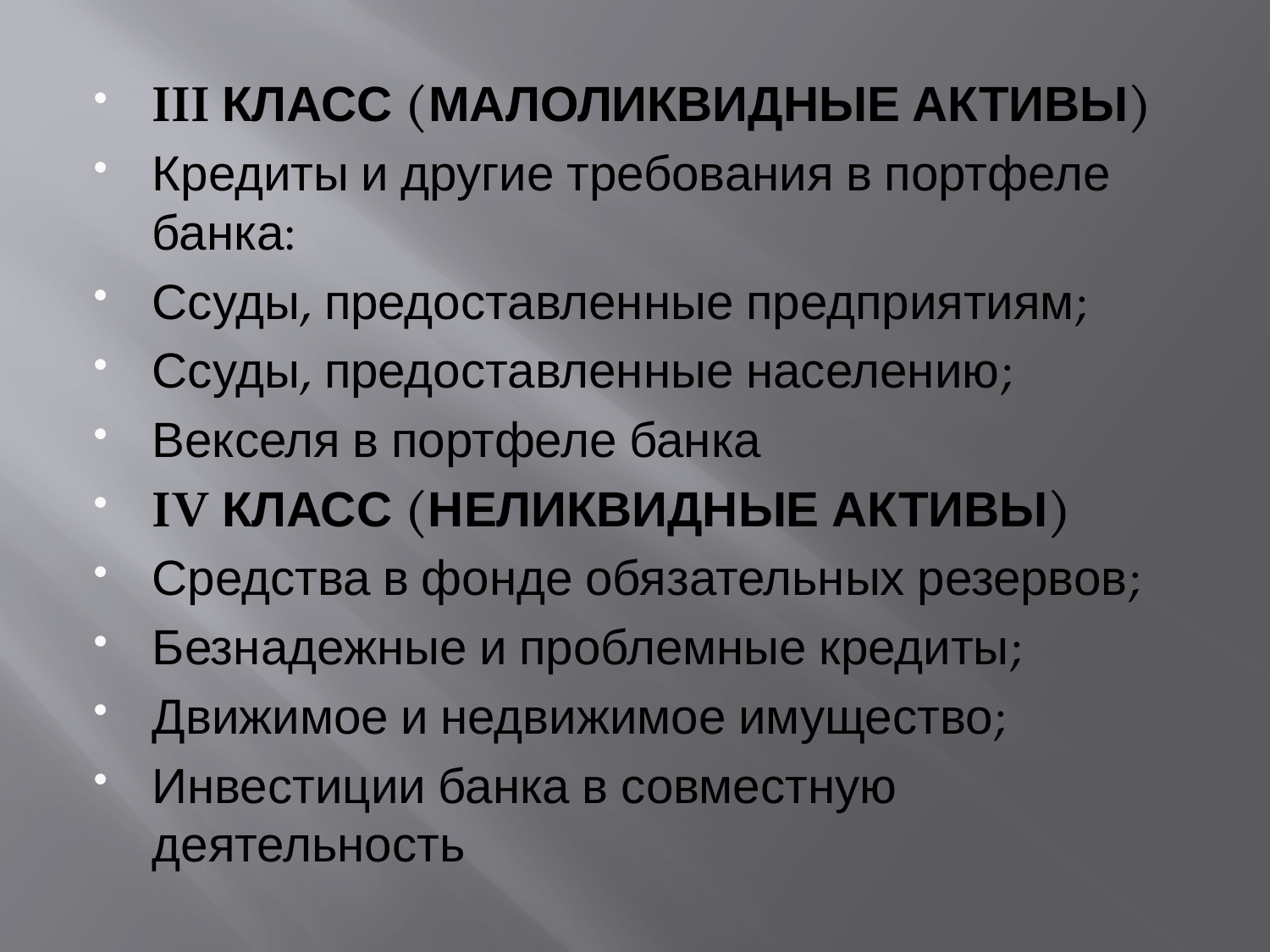

III КЛАСС (МАЛОЛИКВИДНЫЕ АКТИВЫ)
Кредиты и другие требования в портфеле банка:
Ссуды, предоставленные предприятиям;
Ссуды, предоставленные населению;
Векселя в портфеле банка
IV КЛАСС (НЕЛИКВИДНЫЕ АКТИВЫ)
Средства в фонде обязательных резервов;
Безнадежные и проблемные кредиты;
Движимое и недвижимое имущество;
Инвестиции банка в совместную деятельность